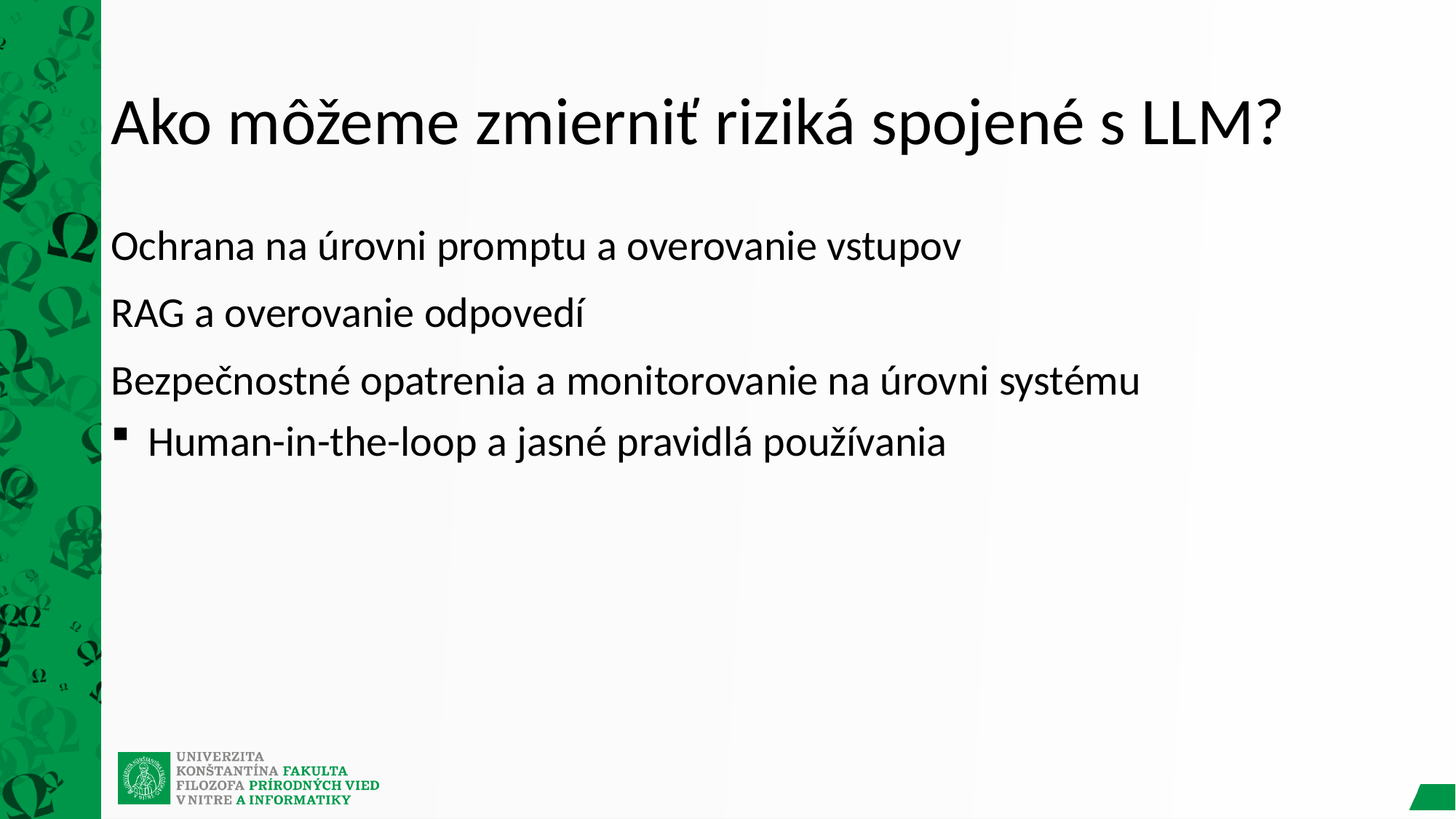

# Ako môžeme zmierniť riziká spojené s LLM?
Ochrana na úrovni promptu a overovanie vstupov
RAG a overovanie odpovedí
Bezpečnostné opatrenia a monitorovanie na úrovni systému
 Human-in-the-loop a jasné pravidlá používania